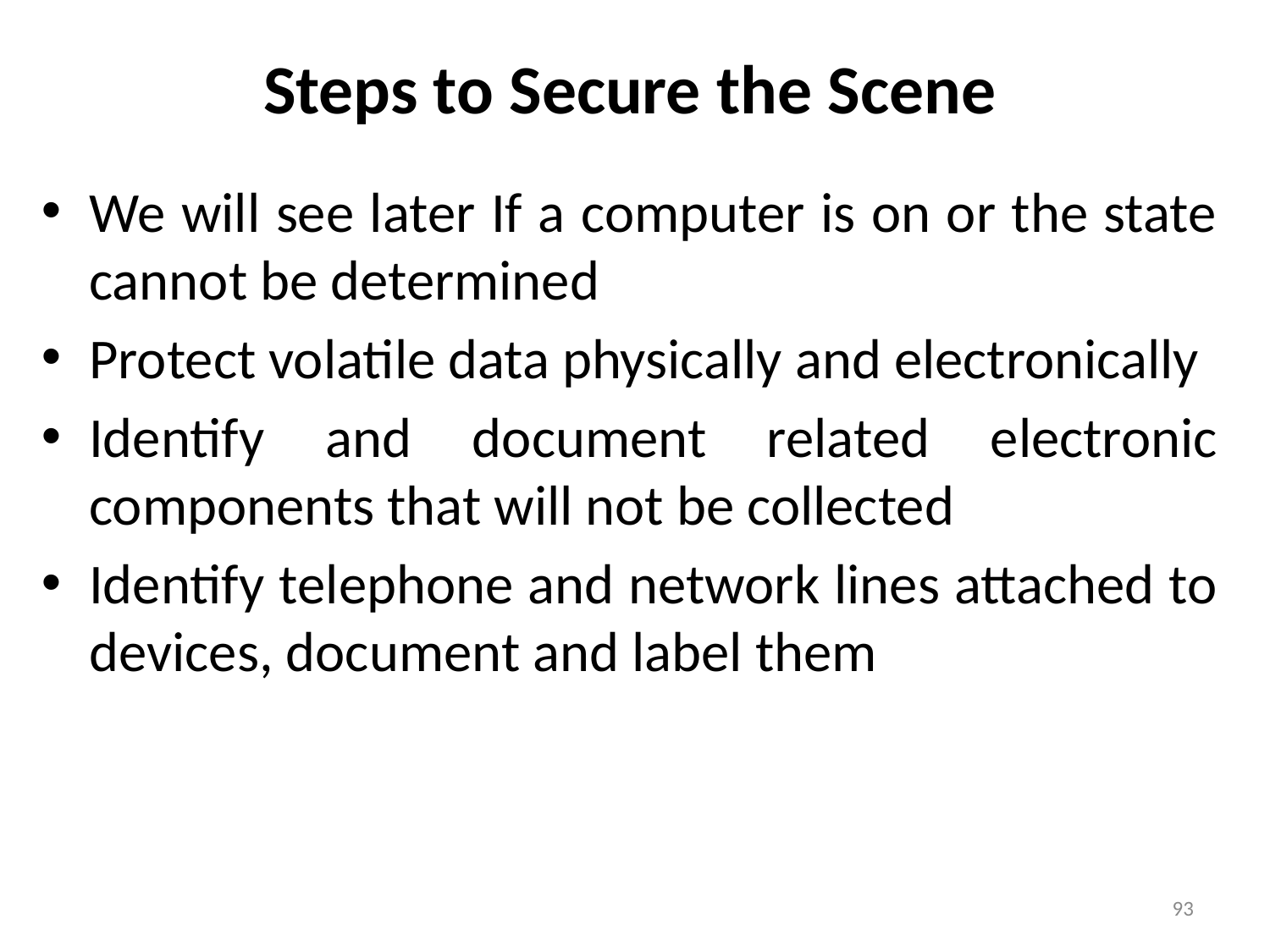

# Steps to Secure the Scene
We will see later If a computer is on or the state cannot be determined
Protect volatile data physically and electronically
Identify and document related electronic components that will not be collected
Identify telephone and network lines attached to devices, document and label them
93